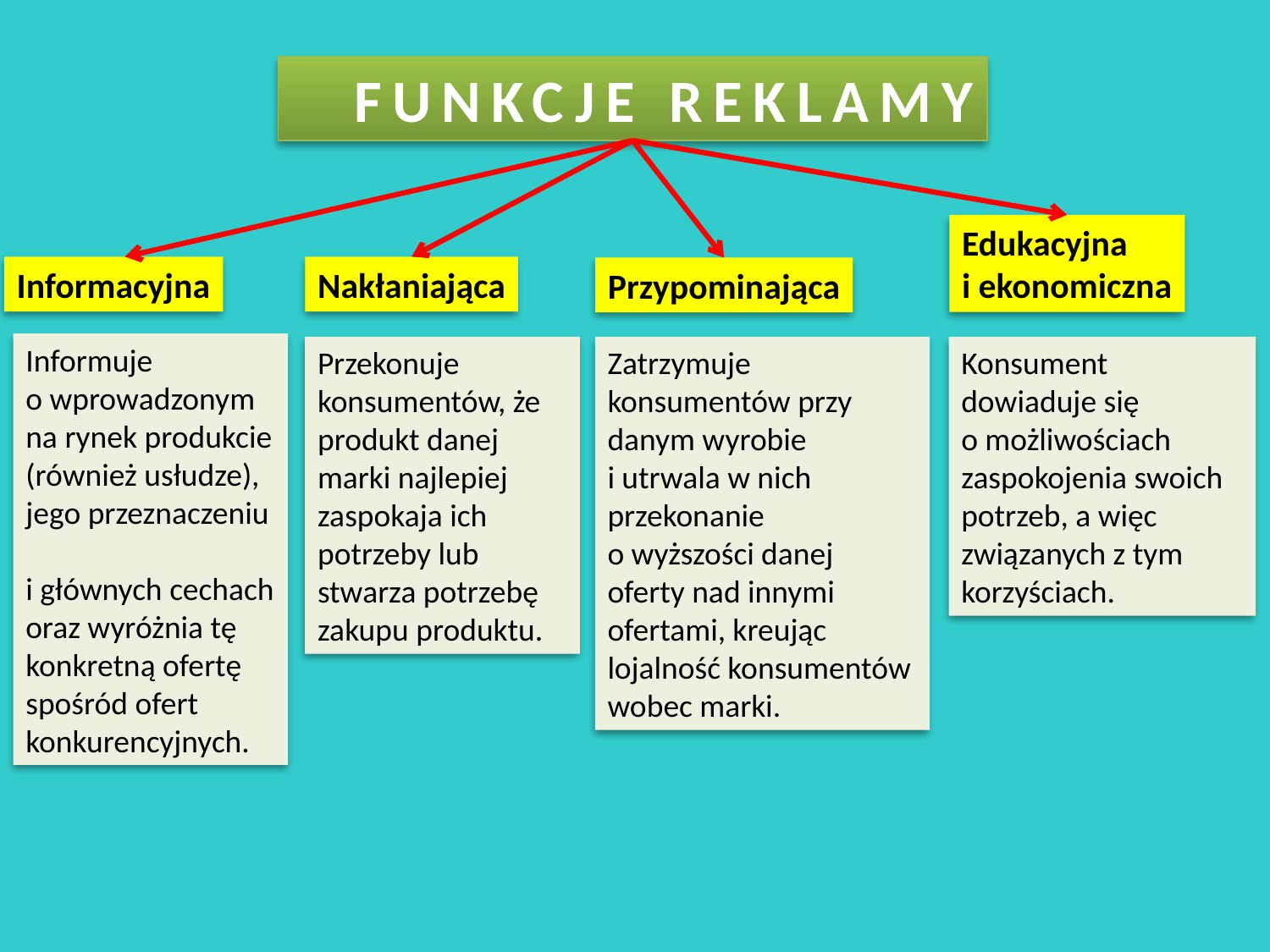

FUNKCJE REKLAMY
Edukacyjna
i ekonomiczna
Informacyjna
Nakłaniająca
Przypominająca
Informuje
o wprowadzonym na rynek produkcie (również usłudze), jego przeznaczeniu
i głównych cechach oraz wyróżnia tę konkretną ofertę spośród ofert konkurencyjnych.
Przekonuje konsumentów, że produkt danej marki najlepiej zaspokaja ich potrzeby lub stwarza potrzebę zakupu produktu.
Zatrzymuje konsumentów przy danym wyrobie
i utrwala w nich przekonanie
o wyższości danej oferty nad innymi ofertami, kreując lojalność konsumentów wobec marki.
Konsument dowiaduje się
o możliwościach zaspokojenia swoich potrzeb, a więc związanych z tym korzyściach.